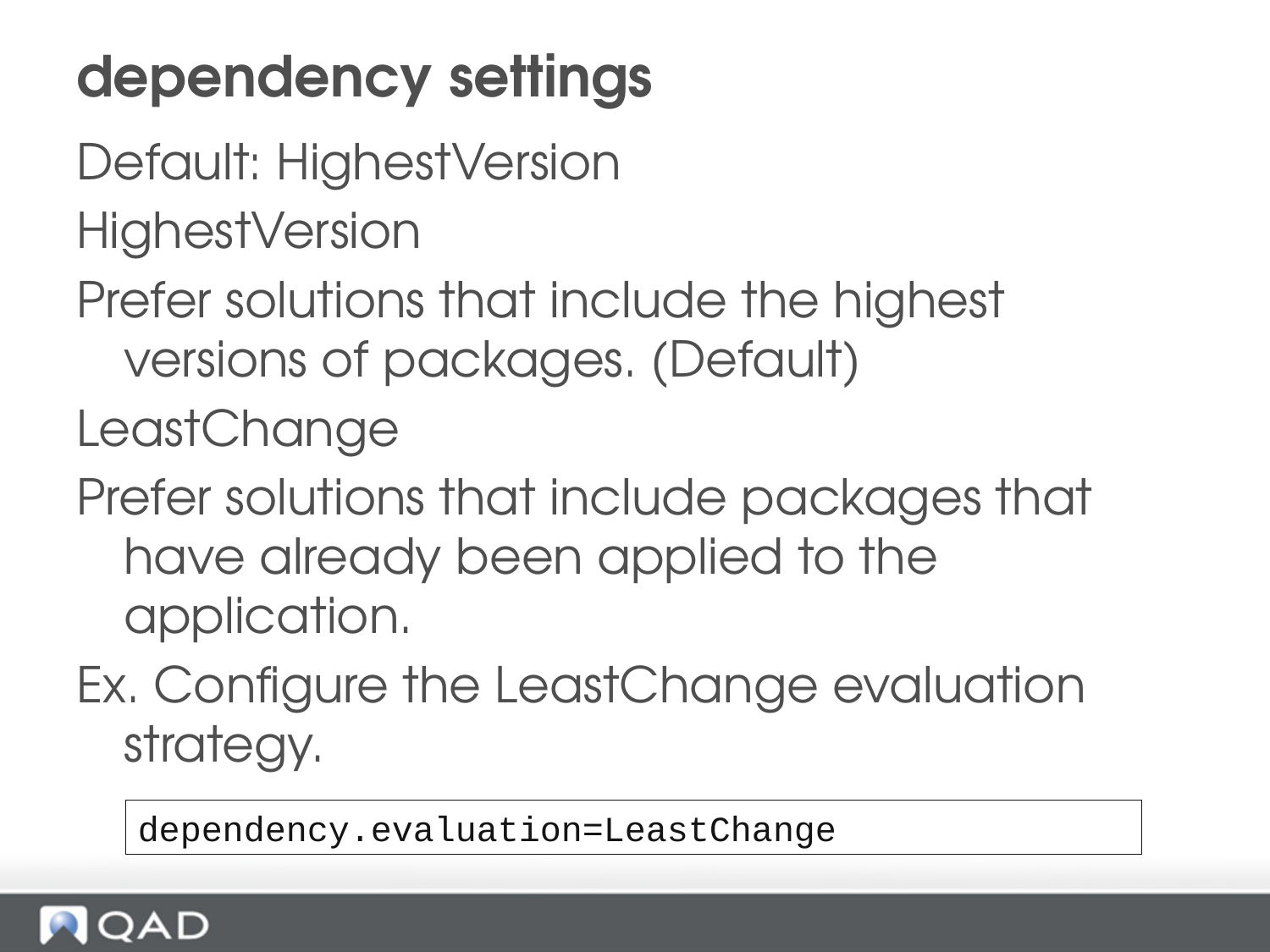

# dependency settings
Default: HighestVersion
HighestVersion
Prefer solutions that include the highest versions of packages. (Default)
LeastChange
Prefer solutions that include packages that have already been applied to the application.
Ex. Configure the LeastChange evaluation strategy.

dependency.evaluation=LeastChange